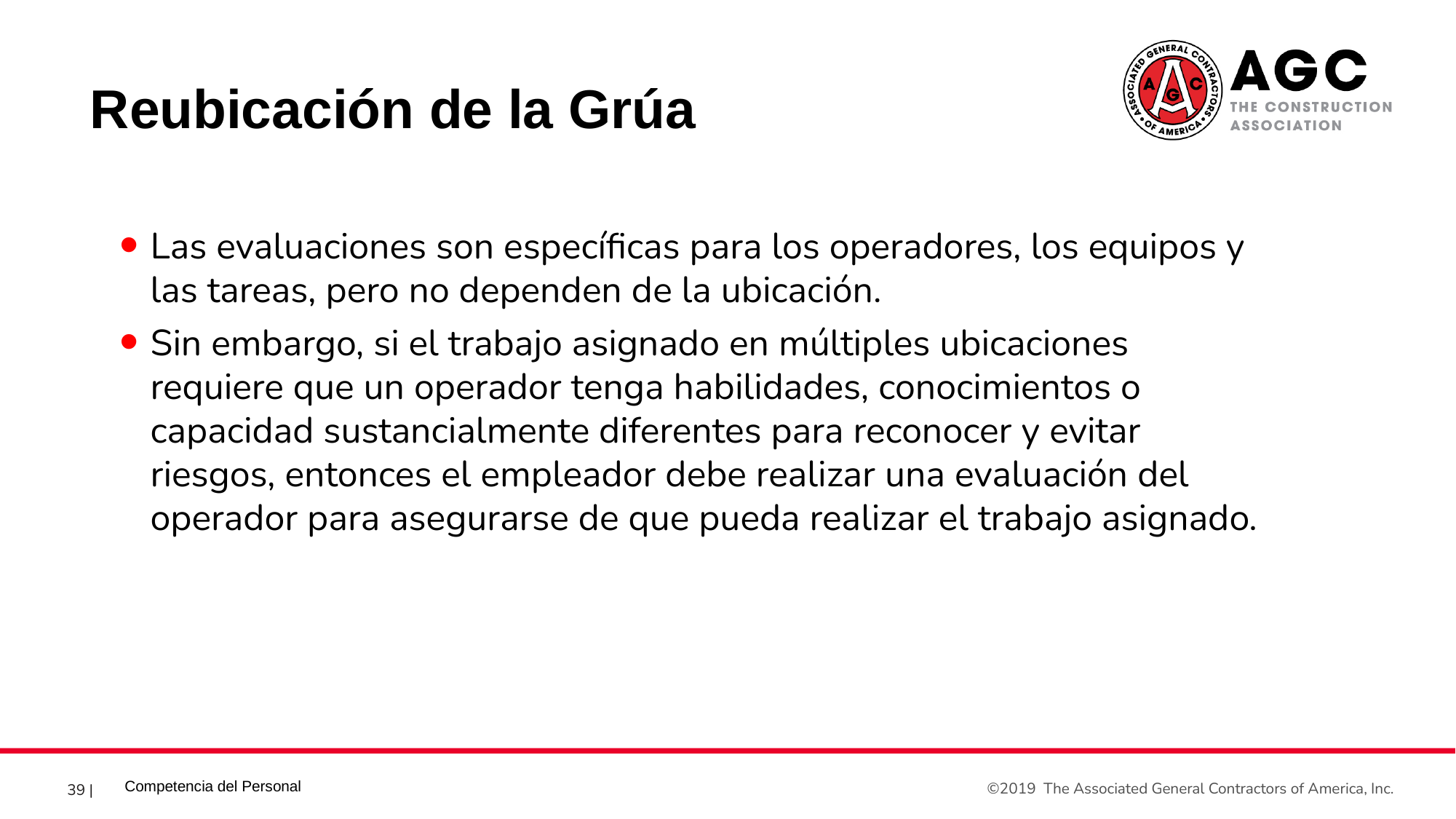

Reubicación de la Grúa

Las evaluaciones son específicas para los operadores, los equipos y las tareas, pero no dependen de la ubicación.
Sin embargo, si el trabajo asignado en múltiples ubicaciones requiere que un operador tenga habilidades, conocimientos o capacidad sustancialmente diferentes para reconocer y evitar riesgos, entonces el empleador debe realizar una evaluación del operador para asegurarse de que pueda realizar el trabajo asignado.
Competencia del Personal